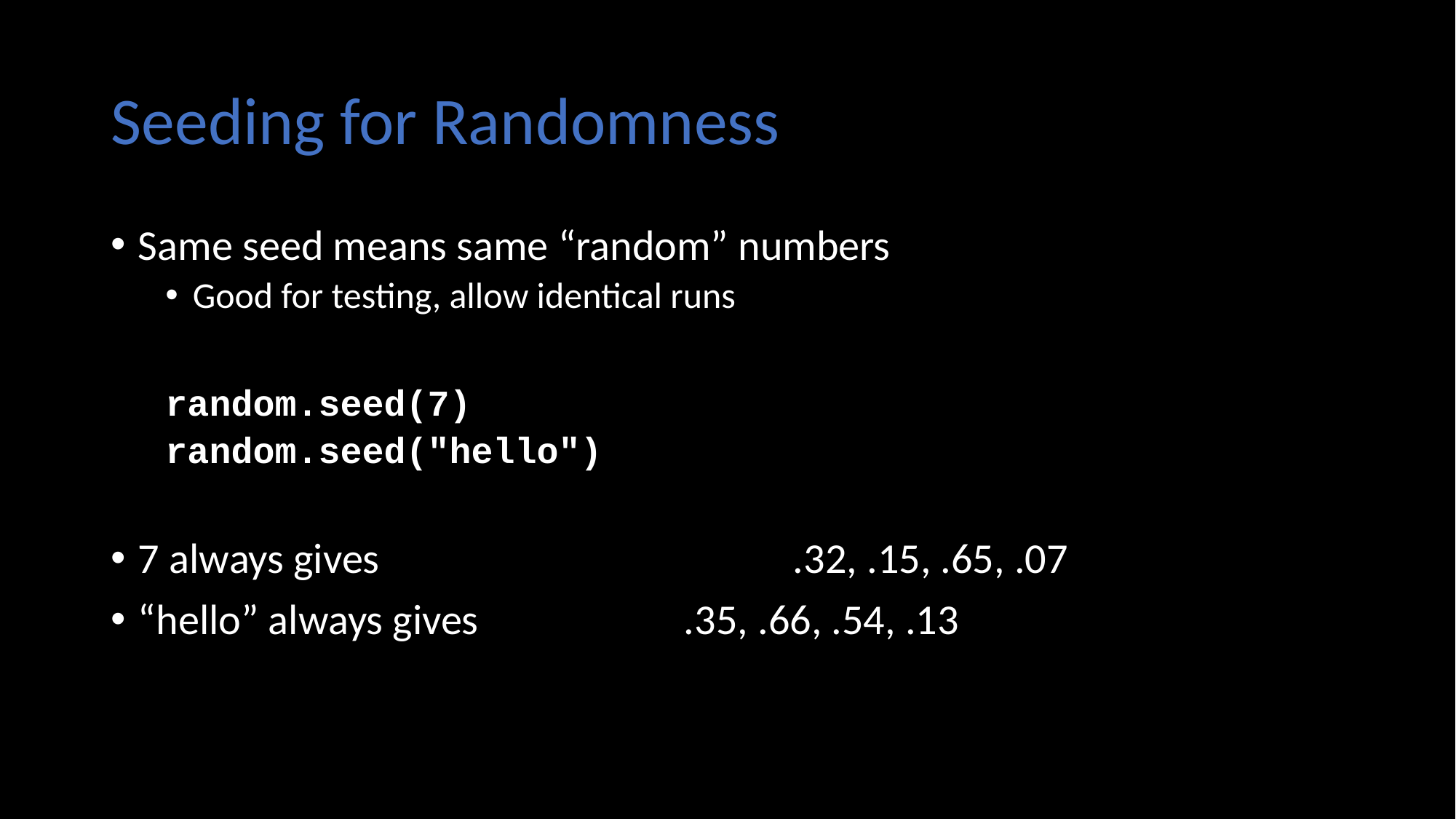

# Seeding for Randomness
Same seed means same “random” numbers
Good for testing, allow identical runs

random.seed(7)
random.seed("hello")

7 always gives				.32, .15, .65, .07
“hello” always gives		.35, .66, .54, .13